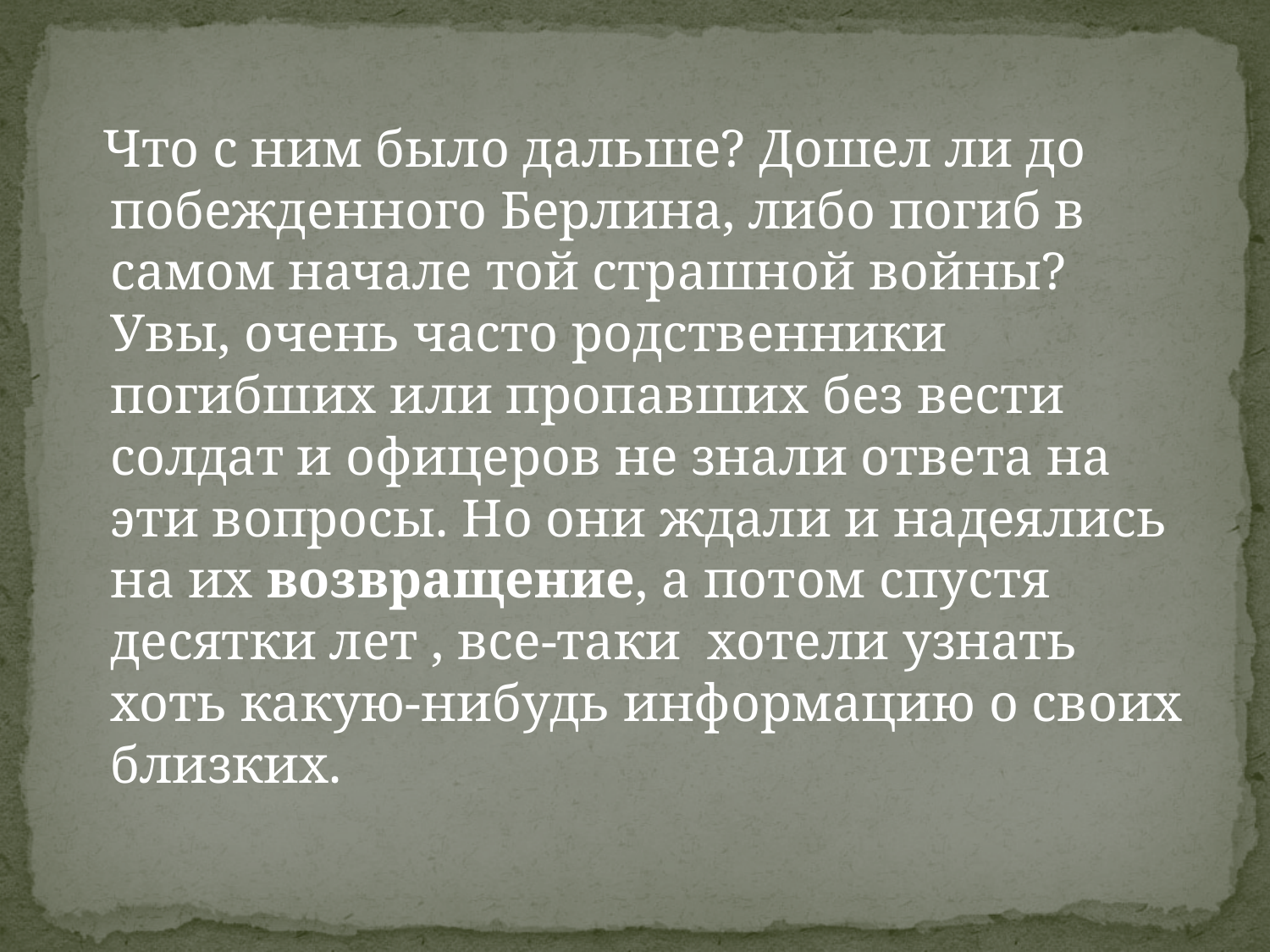

Что с ним было дальше? Дошел ли до побежденного Берлина, либо погиб в самом начале той страшной войны? Увы, очень часто родственники погибших или пропавших без вести солдат и офицеров не знали ответа на эти вопросы. Но они ждали и надеялись на их возвращение, а потом спустя десятки лет , все-таки  хотели узнать хоть какую-нибудь информацию о своих близких.